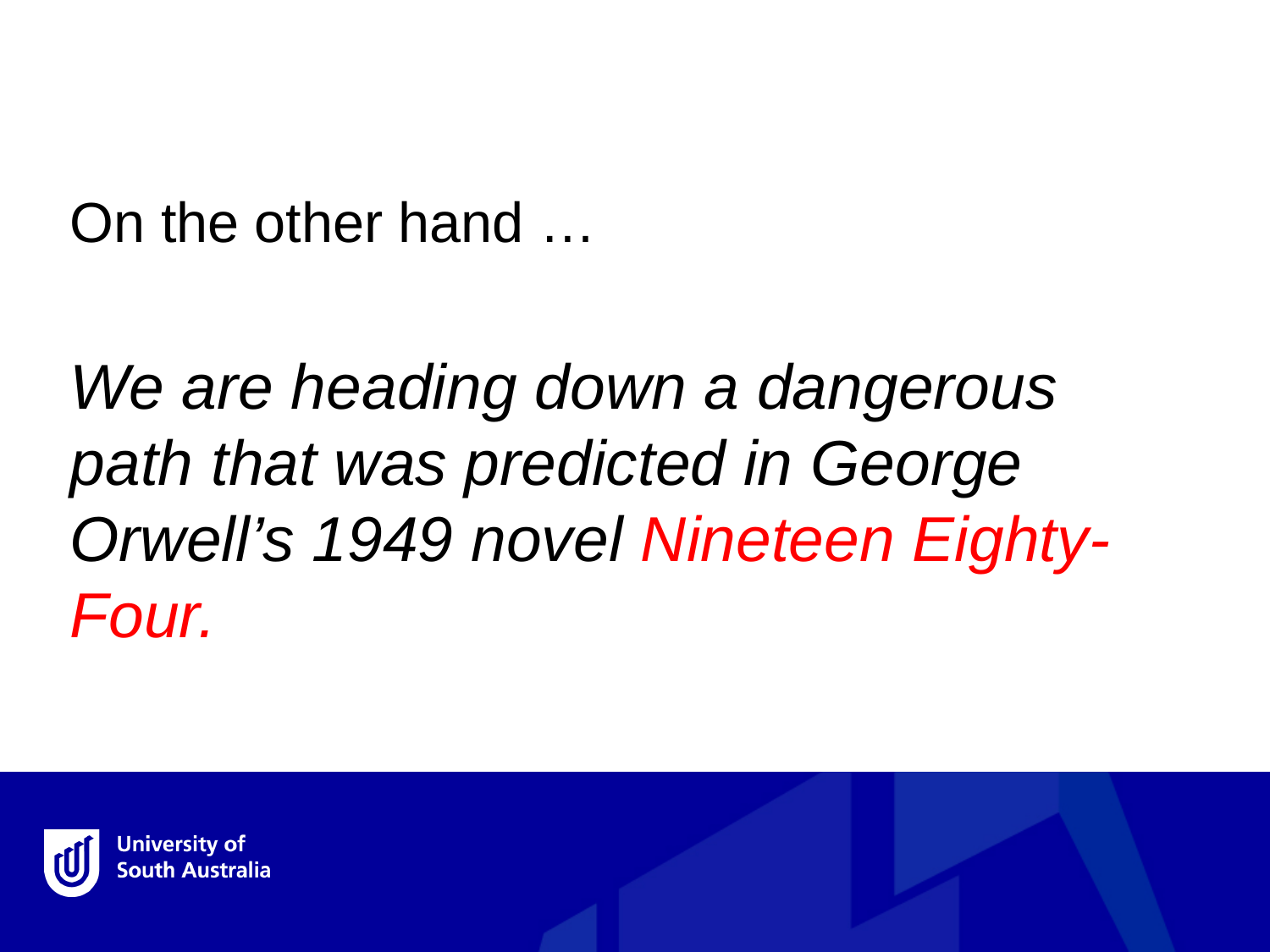

On the other hand …

We are heading down a dangerous path that was predicted in George Orwell’s 1949 novel Nineteen Eighty-Four.